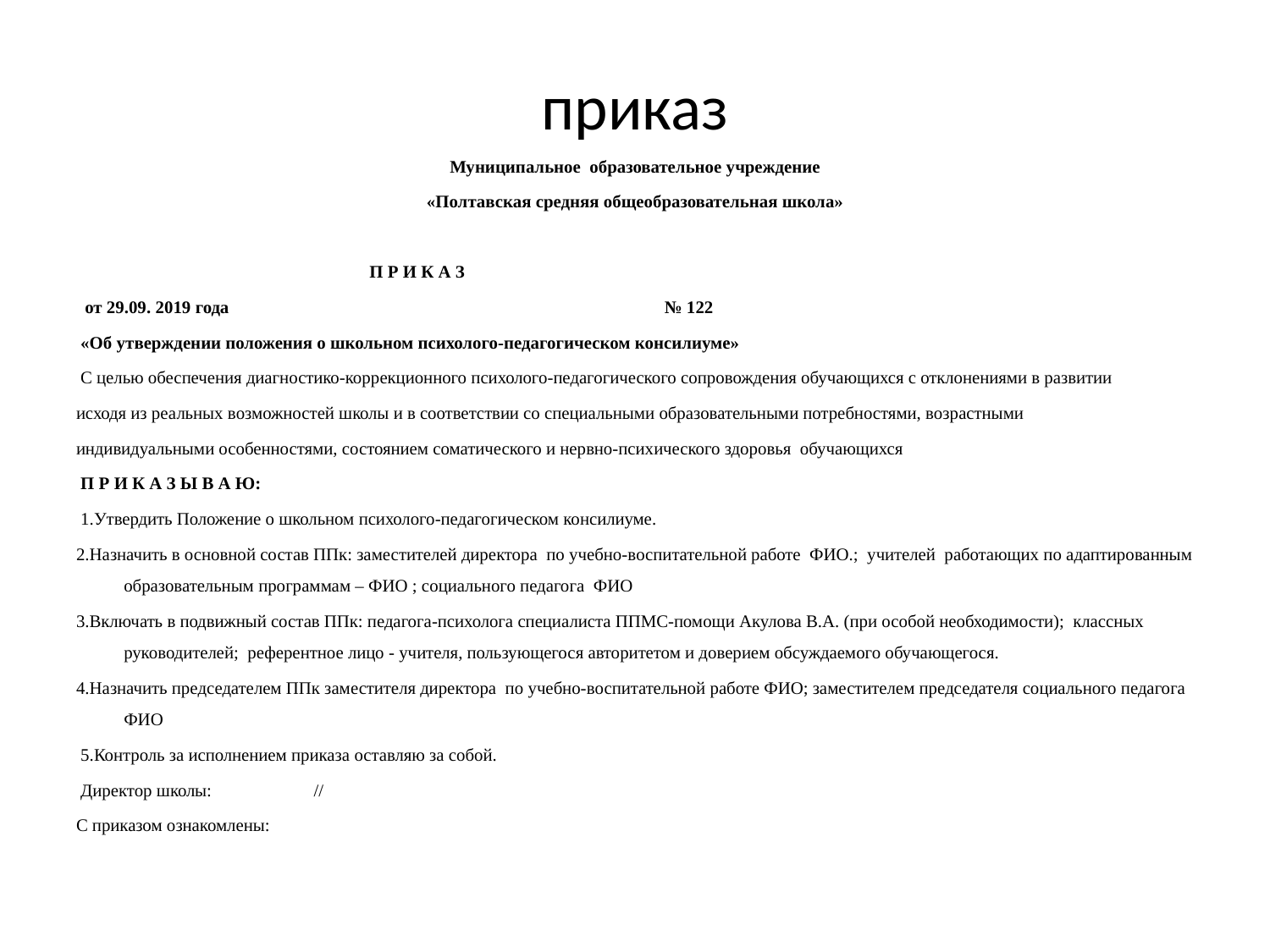

# приказ
Муниципальное  образовательное учреждение
«Полтавская средняя общеобразовательная школа»

                                                                  П Р И К А З
  от 29.09. 2019 года                                                                                                  № 122
 «Об утверждении положения о школьном психолого-педагогическом консилиуме»
 С целью обеспечения диагностико-коррекционного психолого-педагогического сопровождения обучающихся с отклонениями в развитии
исходя из реальных возможностей школы и в соответствии со специальными образовательными потребностями, возрастными
индивидуальными особенностями, состоянием соматического и нервно-психического здоровья  обучающихся
 П Р И К А З Ы В А Ю:
 1.Утвердить Положение о школьном психолого-педагогическом консилиуме.
2.Назначить в основной состав ППк: заместителей директора  по учебно-воспитательной работе  ФИО.;  учителей  работающих по адаптированным образовательным программам – ФИО ; социального педагога  ФИО
3.Включать в подвижный состав ППк: педагога-психолога специалиста ППМС-помощи Акулова В.А. (при особой необходимости);  классных руководителей;  референтное лицо - учителя, пользующегося авторитетом и доверием обсуждаемого обучающегося.
4.Назначить председателем ППк заместителя директора  по учебно-воспитательной работе ФИО; заместителем председателя социального педагога ФИО
 5.Контроль за исполнением приказа оставляю за собой.
 Директор школы:                       //
С приказом ознакомлены: